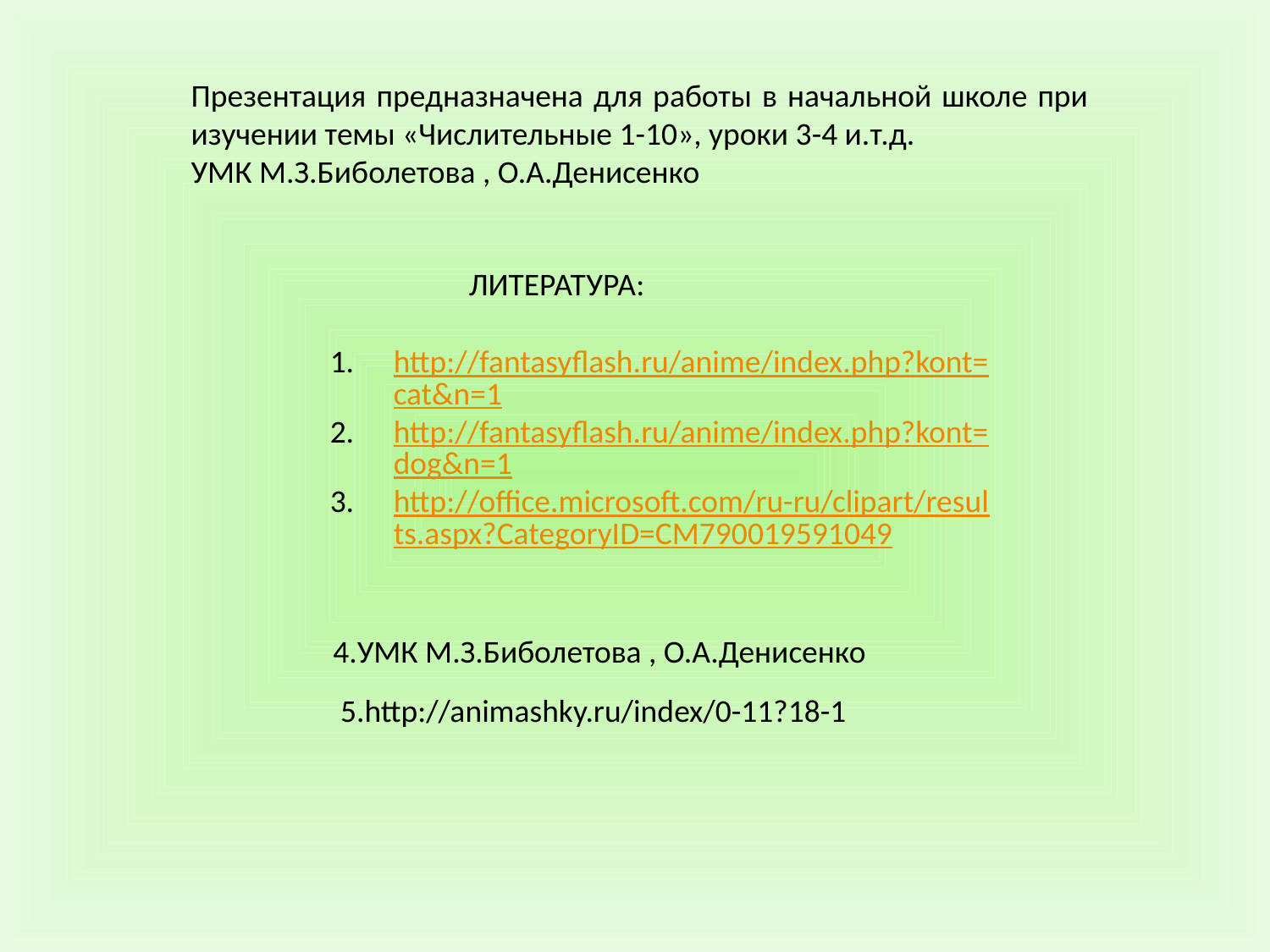

Презентация предназначена для работы в начальной школе при изучении темы «Числительные 1-10», уроки 3-4 и.т.д.
УМК М.З.Биболетова , О.А.Денисенко
ЛИТЕРАТУРА:
http://fantasyflash.ru/anime/index.php?kont=cat&n=1
http://fantasyflash.ru/anime/index.php?kont=dog&n=1
http://office.microsoft.com/ru-ru/clipart/results.aspx?CategoryID=CM790019591049

4.УМК М.З.Биболетова , О.А.Денисенко
 5.http://animashky.ru/index/0-11?18-1